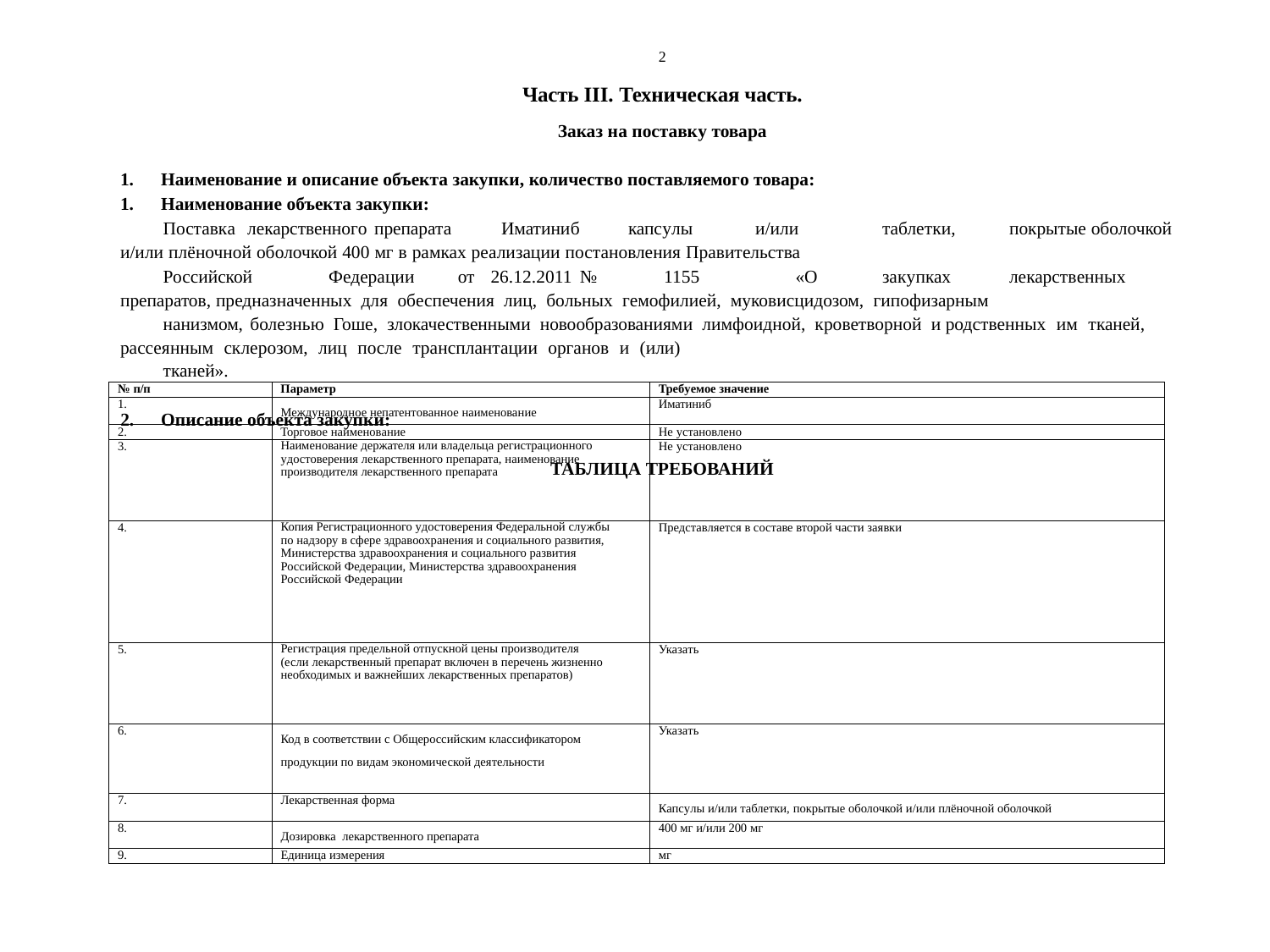

2

Часть III. Техническая часть.
Заказ на поставку товара

Наименование и описание объекта закупки, количество поставляемого товара:
Наименование объекта закупки:
Поставка	лекарственного	препарата	Иматиниб	капсулы	и/или	таблетки,	покрытые оболочкой и/или плёночной оболочкой 400 мг в рамках реализации постановления Правительства
Российской	Федерации	от	26.12.2011	№	1155	«О	закупках	лекарственных	препаратов, предназначенных  для  обеспечения  лиц,  больных  гемофилией,  муковисцидозом,  гипофизарным
нанизмом, болезнью  Гоше,  злокачественными  новообразованиями  лимфоидной,  кроветворной  и родственных  им  тканей,  рассеянным  склерозом,  лиц  после  трансплантации  органов  и  (или)
тканей».

Описание объекта закупки:

ТАБЛИЦА ТРЕБОВАНИЙ
| № п/п | Параметр | Требуемое значение |
| --- | --- | --- |
| 1. | Международное непатентованное наименование | Иматиниб |
| 2. | Торговое наименование | Не установлено |
| 3. | Наименование держателя или владельца регистрационного удостоверения лекарственного препарата, наименование производителя лекарственного препарата | Не установлено |
| 4. | Копия Регистрационного удостоверения Федеральной службы по надзору в сфере здравоохранения и социального развития, Министерства здравоохранения и социального развития Российской Федерации, Министерства здравоохранения Российской Федерации | Представляется в составе второй части заявки |
| 5. | Регистрация предельной отпускной цены производителя (если лекарственный препарат включен в перечень жизненно необходимых и важнейших лекарственных препаратов) | Указать |
| 6. | Код в соответствии с Общероссийским классификатором продукции по видам экономической деятельности | Указать |
| 7. | Лекарственная форма | Капсулы и/или таблетки, покрытые оболочкой и/или плёночной оболочкой |
| 8. | Дозировка лекарственного препарата | 400 мг и/или 200 мг |
| 9. | Единица измерения | мг |